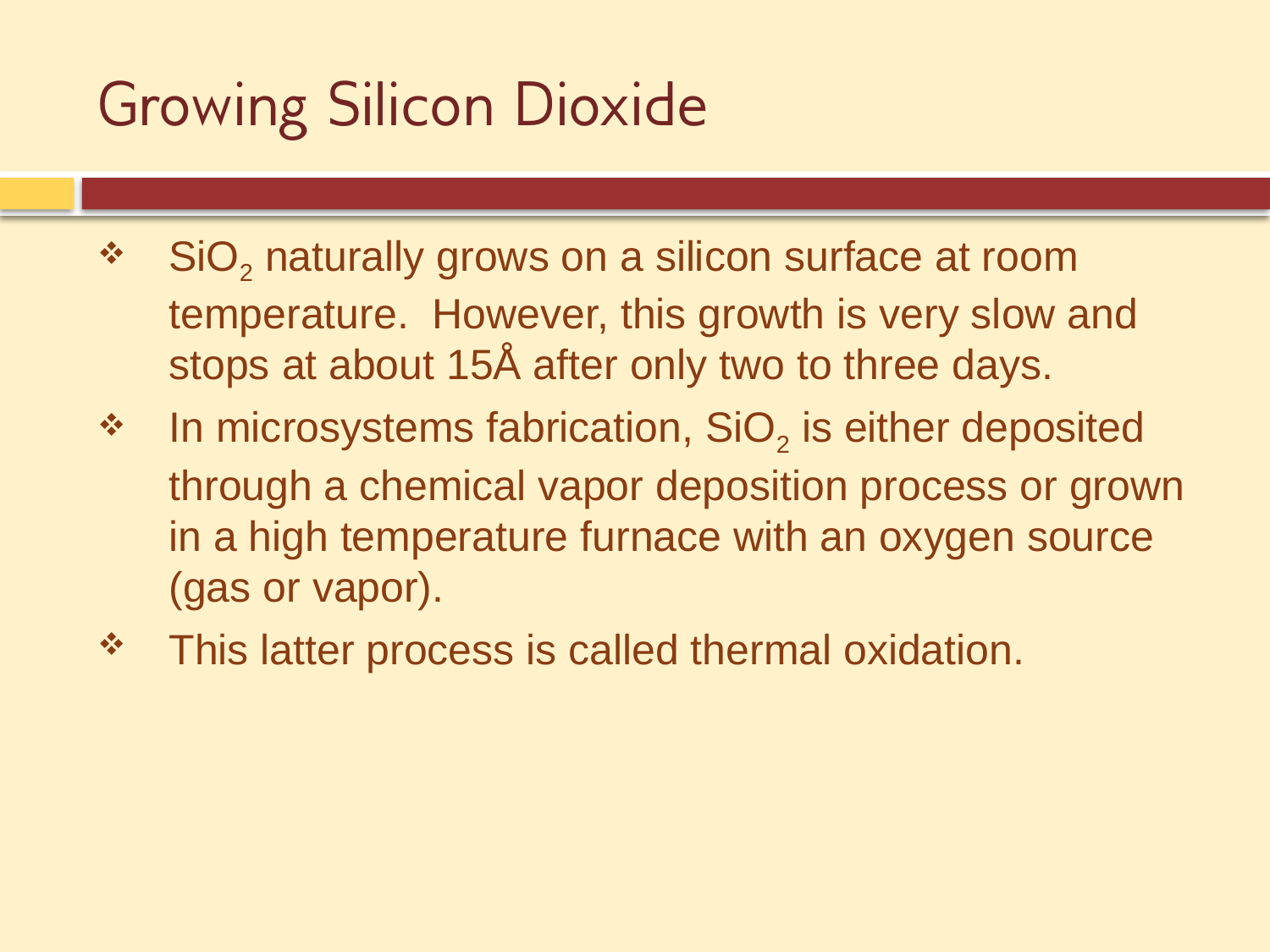

# Growing Silicon Dioxide
SiO2 naturally grows on a silicon surface at room temperature.  However, this growth is very slow and stops at about 15Å after only two to three days.
In microsystems fabrication, SiO2 is either deposited through a chemical vapor deposition process or grown in a high temperature furnace with an oxygen source (gas or vapor).
This latter process is called thermal oxidation.